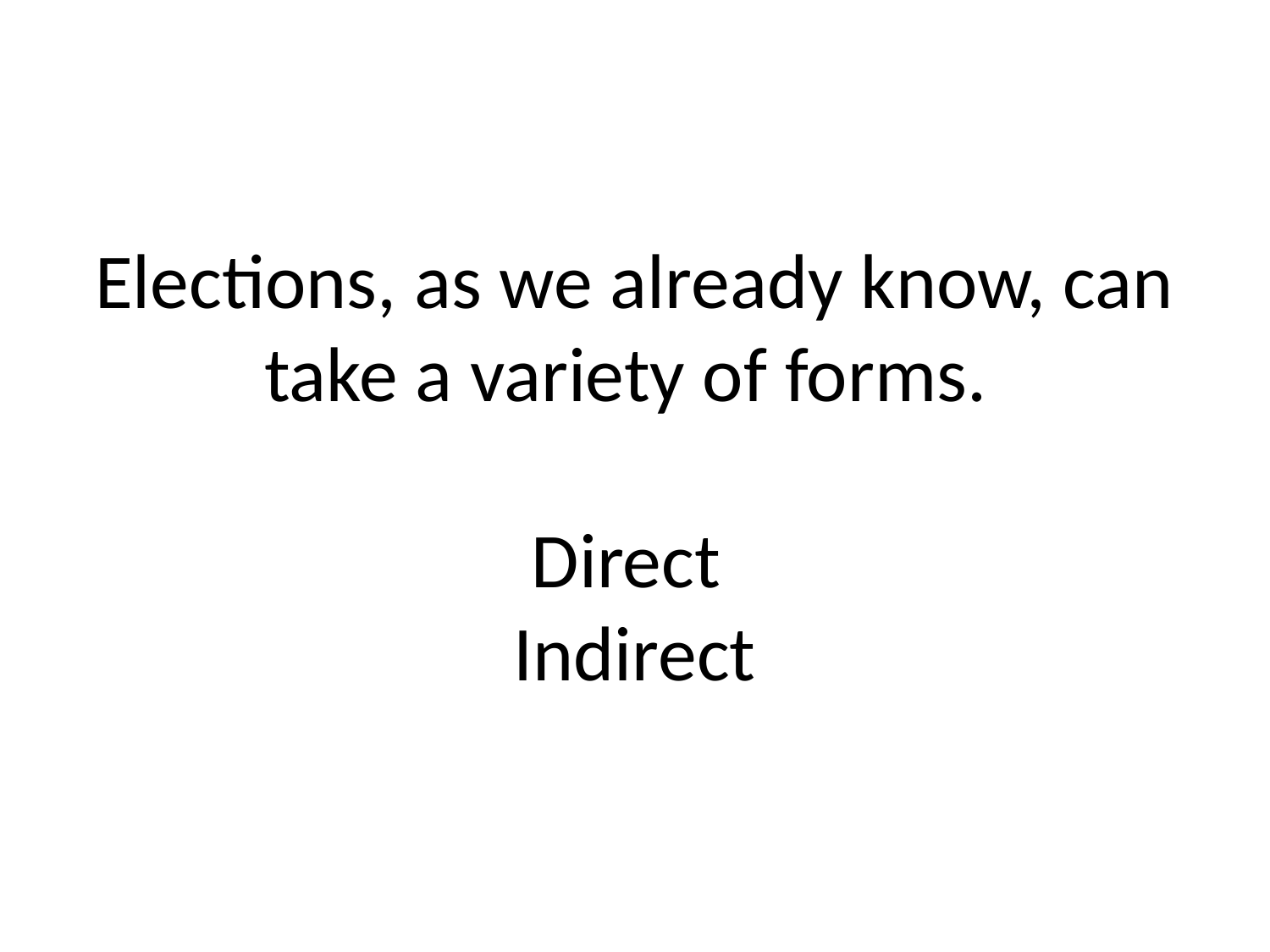

# Elections, as we already know, can take a variety of forms. Direct Indirect